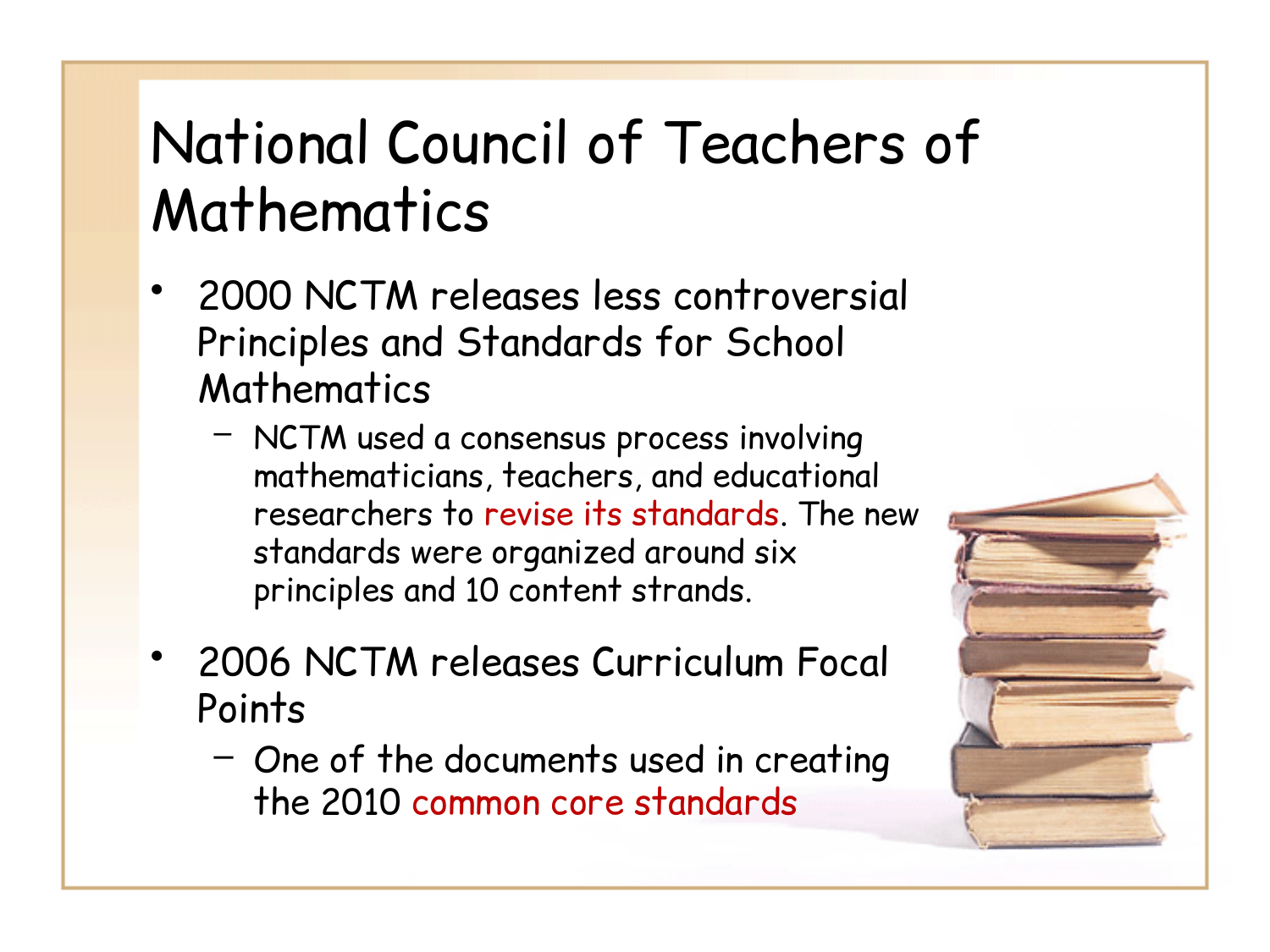

# National Council of Teachers of Mathematics
2000 NCTM releases less controversial Principles and Standards for School Mathematics
NCTM used a consensus process involving mathematicians, teachers, and educational researchers to revise its standards. The new standards were organized around six principles and 10 content strands.

2006 NCTM releases Curriculum Focal Points
One of the documents used in creating the 2010 common core standards